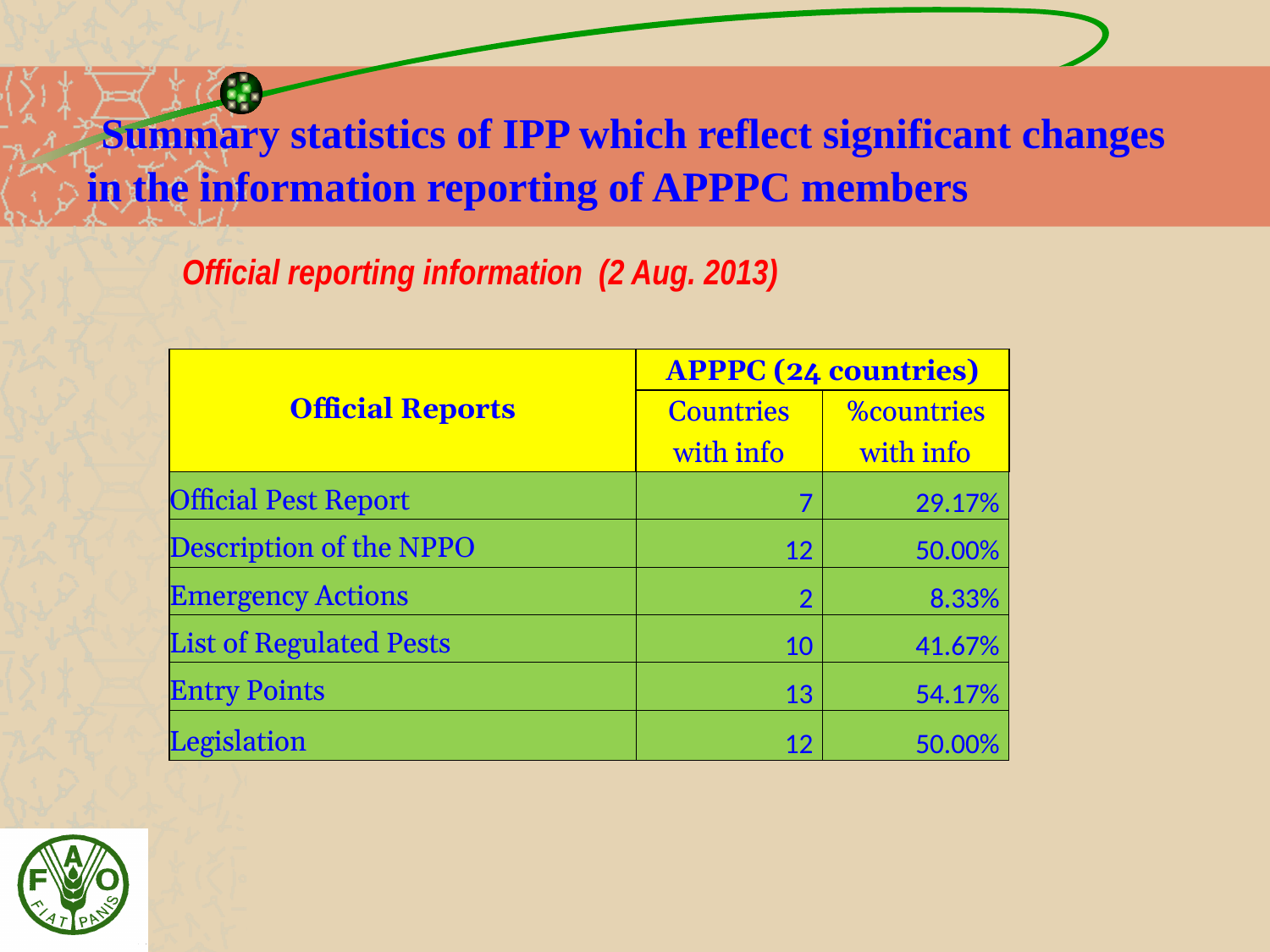

# Summary statistics of IPP which reflect significant changes in the information reporting of APPPC members
Official reporting information  (2 Aug. 2013)
| Official Reports | APPPC (24 countries) |  |
| --- | --- | --- |
|  | Countries with info | %countries with info |
| Official Pest Report | 7 | 29.17% |
| Description of the NPPO | 12 | 50.00% |
| Emergency Actions | 2 | 8.33% |
| List of Regulated Pests | 10 | 41.67% |
| Entry Points | 13 | 54.17% |
| Legislation | 12 | 50.00% |